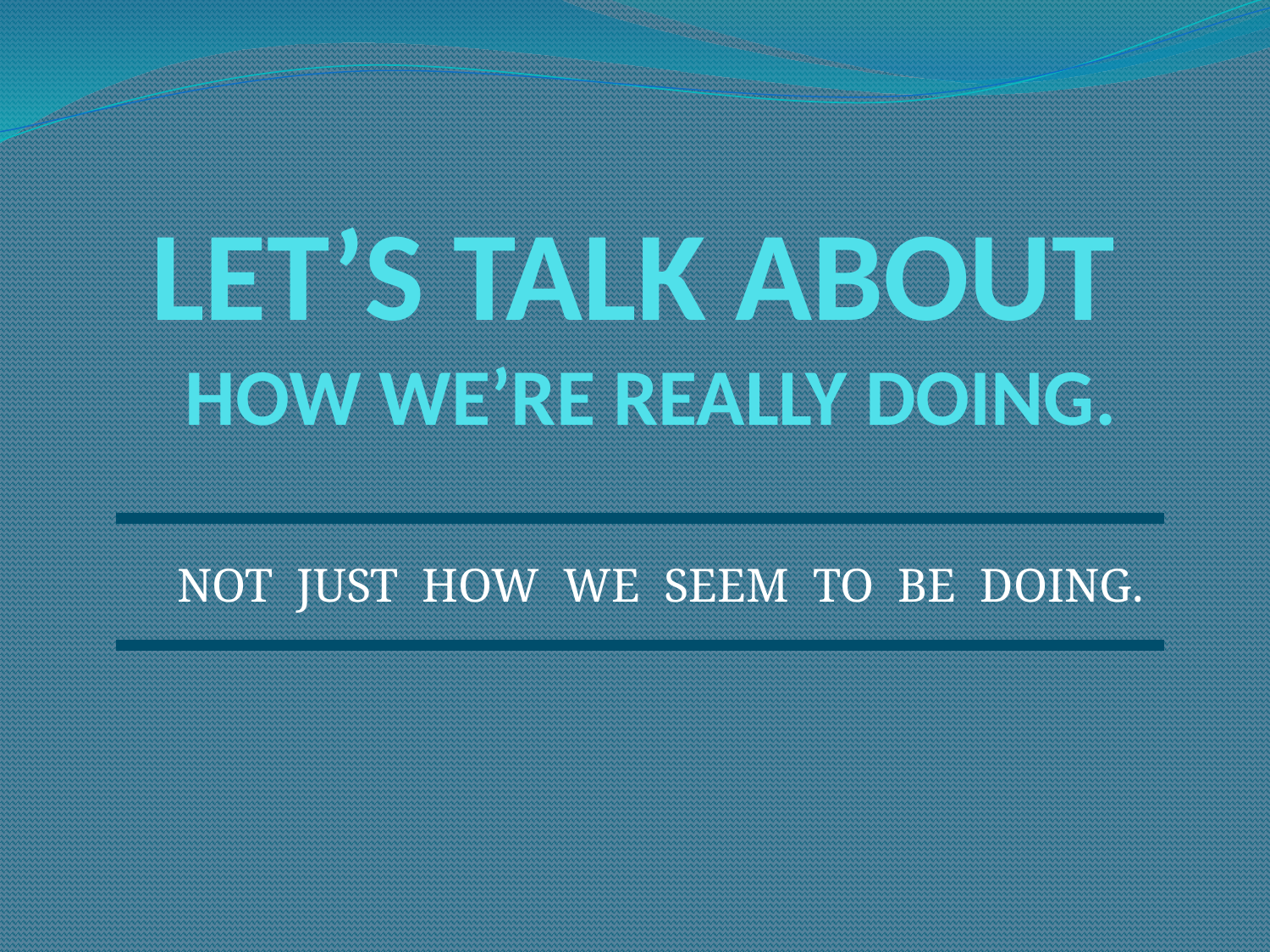

# LET’S TALK ABOUT HOW WE’RE REALLY DOING.
NOT  JUST  HOW  WE  SEEM  TO  BE  DOING.